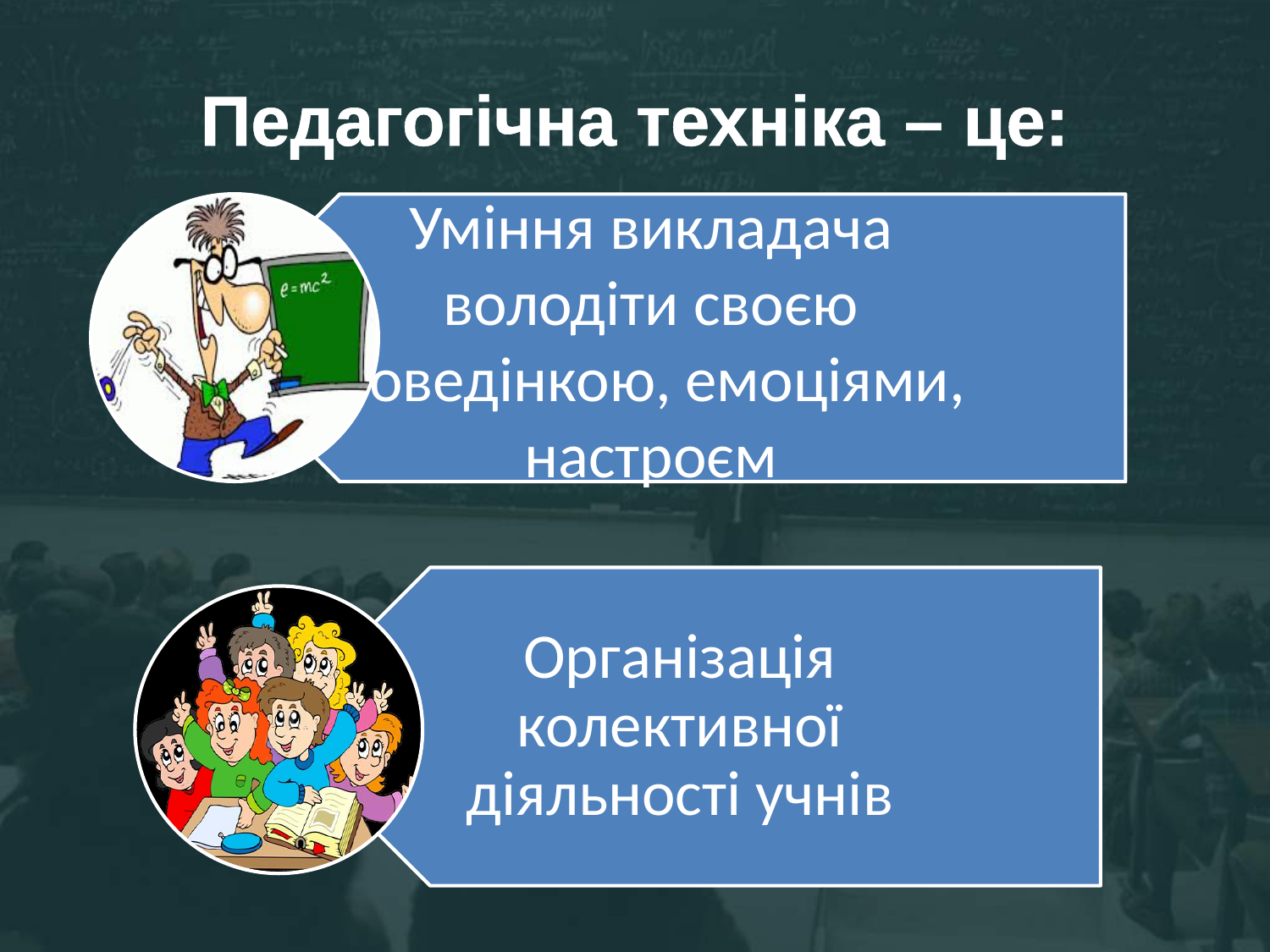

# Педагогічна техніка – це:
Уміння викладача володіти своєю поведінкою, емоціями, настроєм
Організація колективної діяльності учнів